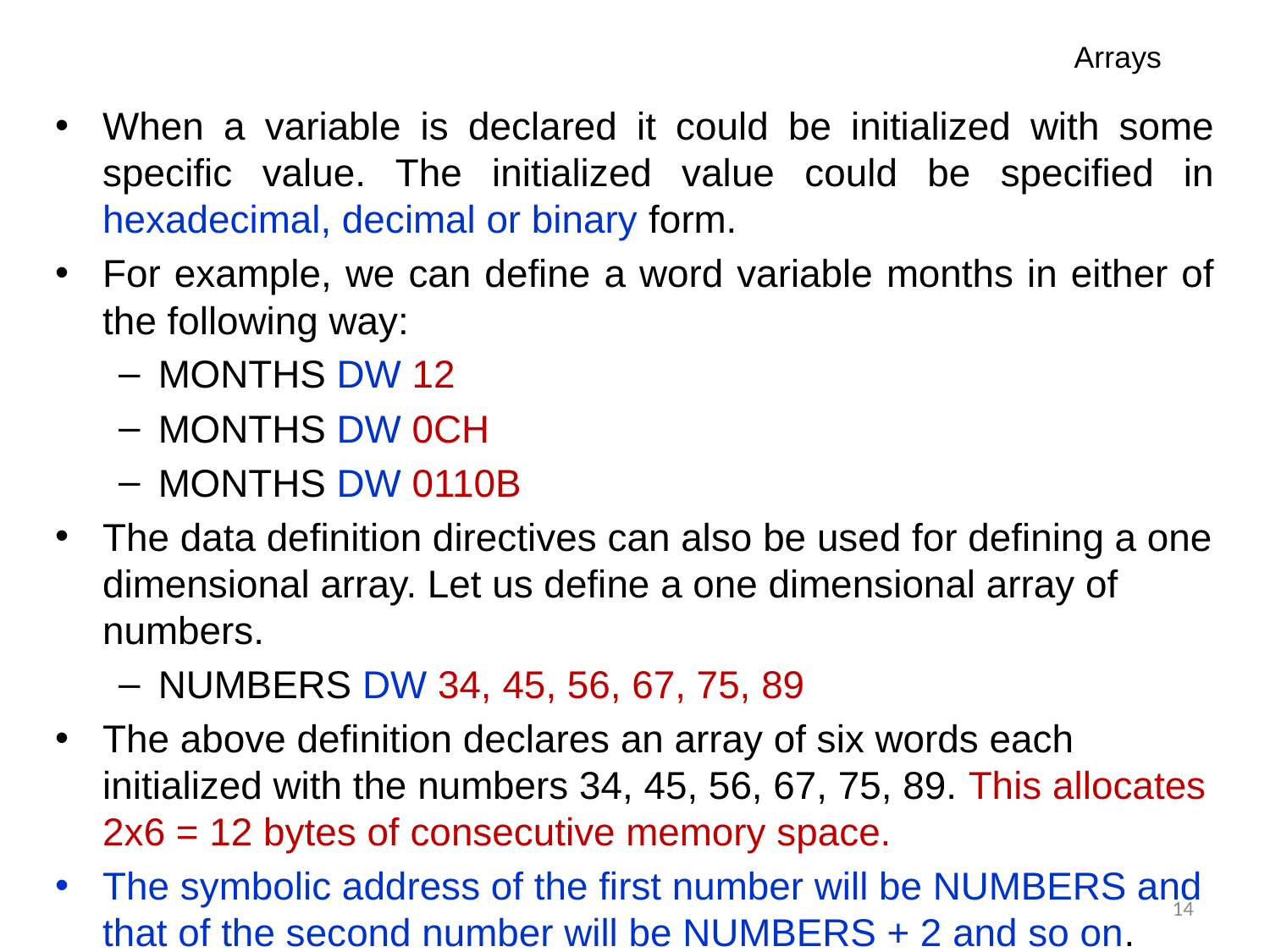

# Arrays
When a variable is declared it could be initialized with some specific value. The initialized value could be specified in hexadecimal, decimal or binary form.
For example, we can define a word variable months in either of the following way:
MONTHS DW 12
MONTHS DW 0CH
MONTHS DW 0110B
The data definition directives can also be used for defining a one dimensional array. Let us define a one dimensional array of numbers.
NUMBERS DW 34, 45, 56, 67, 75, 89
The above definition declares an array of six words each initialized with the numbers 34, 45, 56, 67, 75, 89. This allocates 2x6 = 12 bytes of consecutive memory space.
The symbolic address of the first number will be NUMBERS and that of the second number will be NUMBERS + 2 and so on.
14